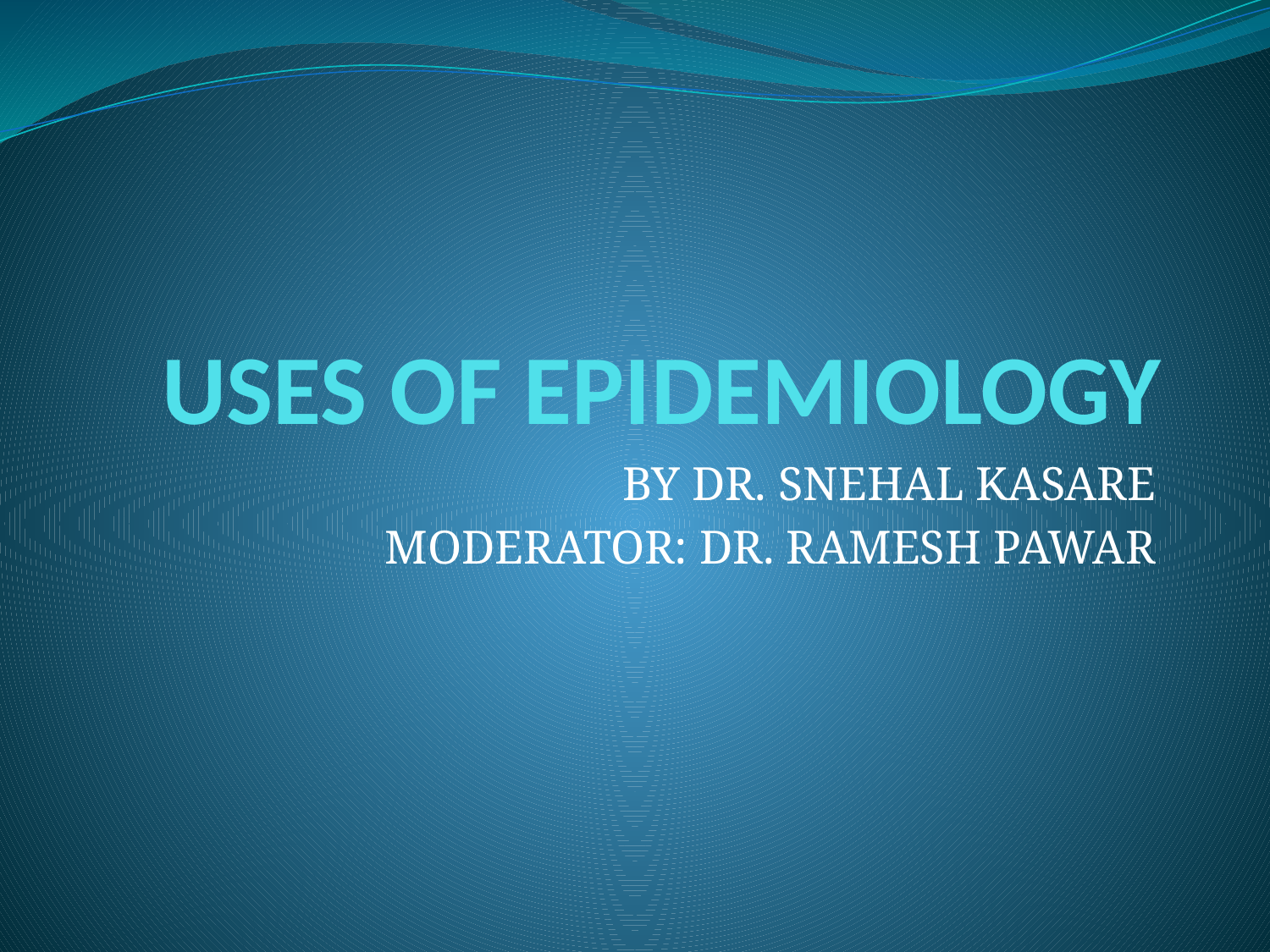

# USES OF EPIDEMIOLOGY
BY DR. SNEHAL KASARE
MODERATOR: DR. RAMESH PAWAR